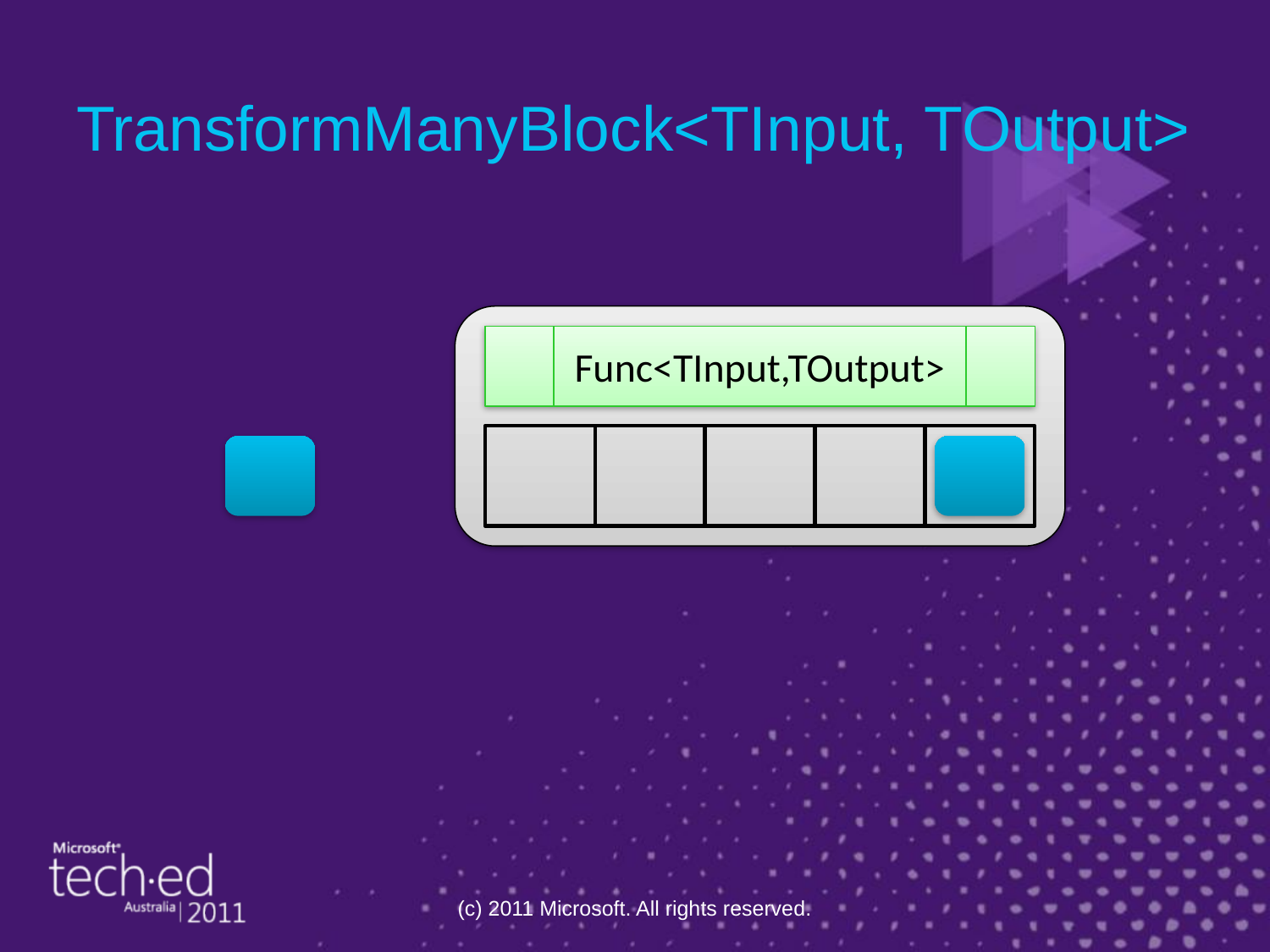

# TransformManyBlock<TInput, TOutput>

Func<TInput,TOutput>

(c) 2011 Microsoft. All rights reserved.